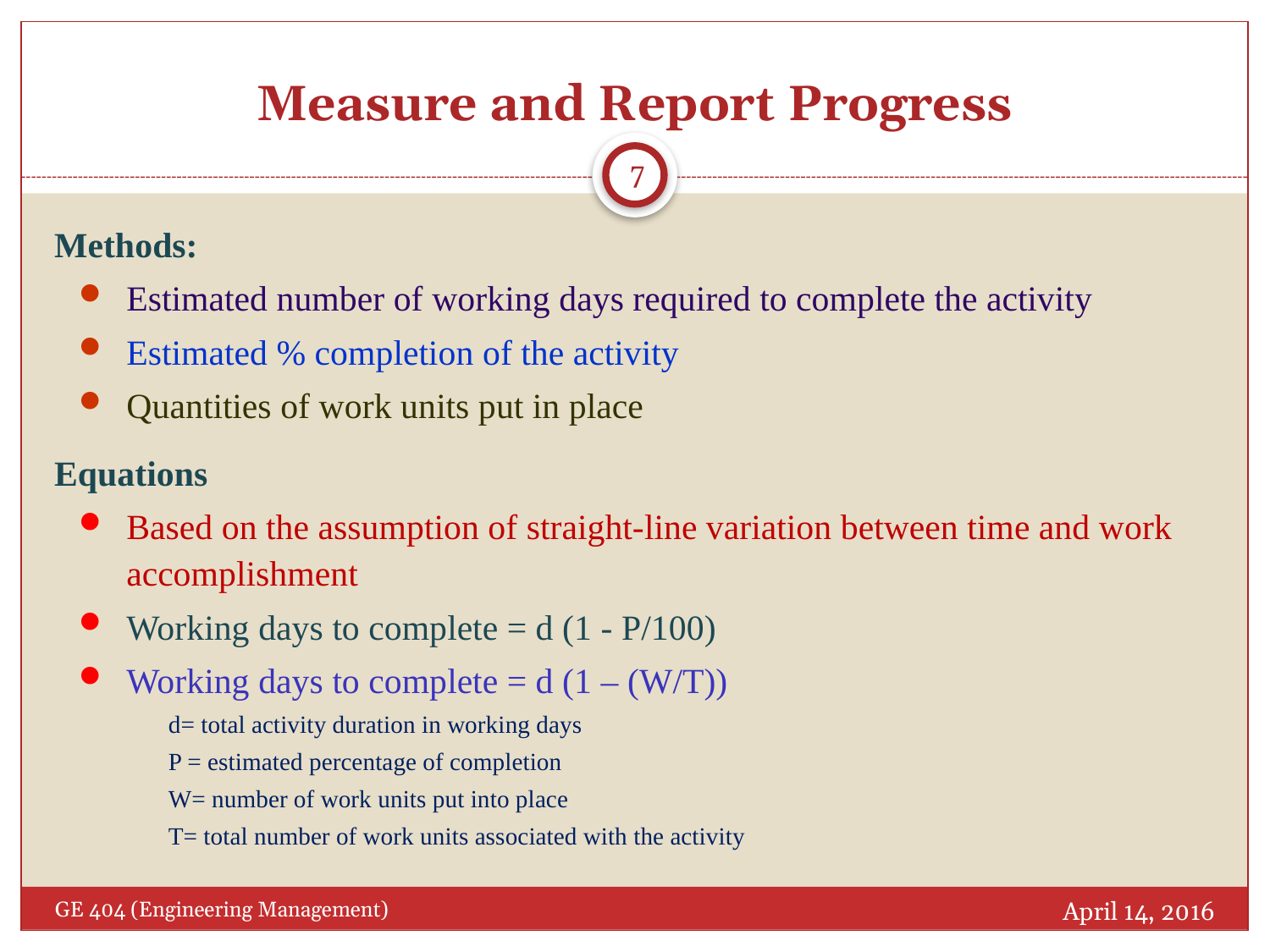

# Measure and Report Progress
7
Methods:
Estimated number of working days required to complete the activity
Estimated % completion of the activity
Quantities of work units put in place
Equations
Based on the assumption of straight-line variation between time and work accomplishment
Working days to complete = d (1 - P/100)
Working days to complete = d (1 – (W/T))
d= total activity duration in working days
P = estimated percentage of completion
W= number of work units put into place
T= total number of work units associated with the activity

April 14, 2016
GE 404 (Engineering Management)